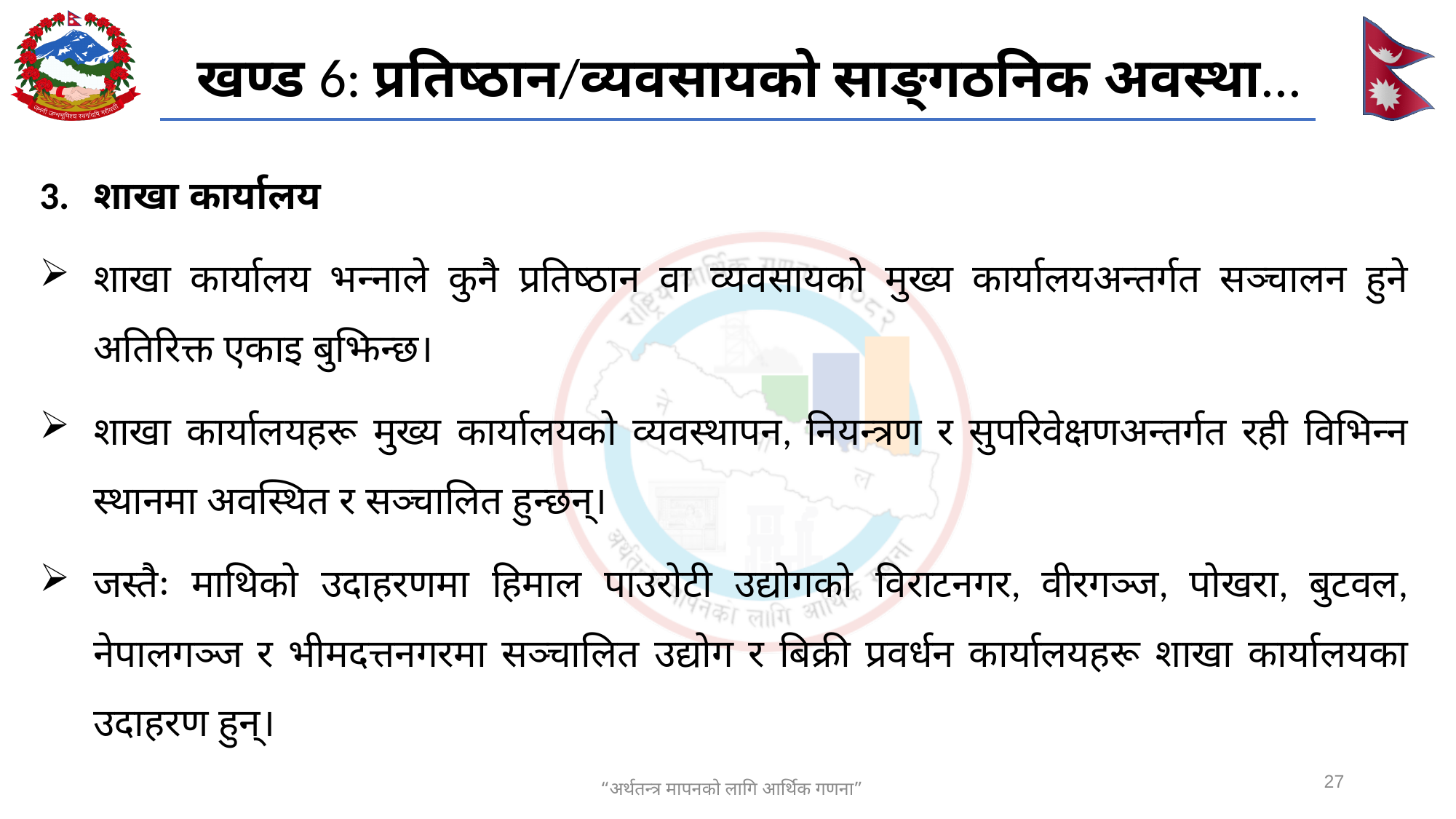

# खण्ड 6: प्रतिष्ठान/व्यवसायको साङ्गठनिक अवस्था...
3.		शाखा कार्यालय
शाखा कार्यालय भन्नाले कुनै प्रतिष्ठान वा व्यवसायको मुख्य कार्यालयअन्तर्गत सञ्चालन हुने अतिरिक्त एकाइ बुझिन्छ।
शाखा कार्यालयहरू मुख्य कार्यालयको व्यवस्थापन, नियन्त्रण र सुपरिवेक्षणअन्तर्गत रही विभिन्न स्थानमा अवस्थित र सञ्चालित हुन्छन्।
जस्तैः माथिको उदाहरणमा हिमाल पाउरोटी उद्योगको विराटनगर, वीरगञ्ज, पोखरा, बुटवल, नेपालगञ्ज र भीमदत्तनगरमा सञ्चालित उद्योग र बिक्री प्रवर्धन कार्यालयहरू शाखा कार्यालयका उदाहरण हुन्।

27
“अर्थतन्त्र मापनको लागि आर्थिक गणना”